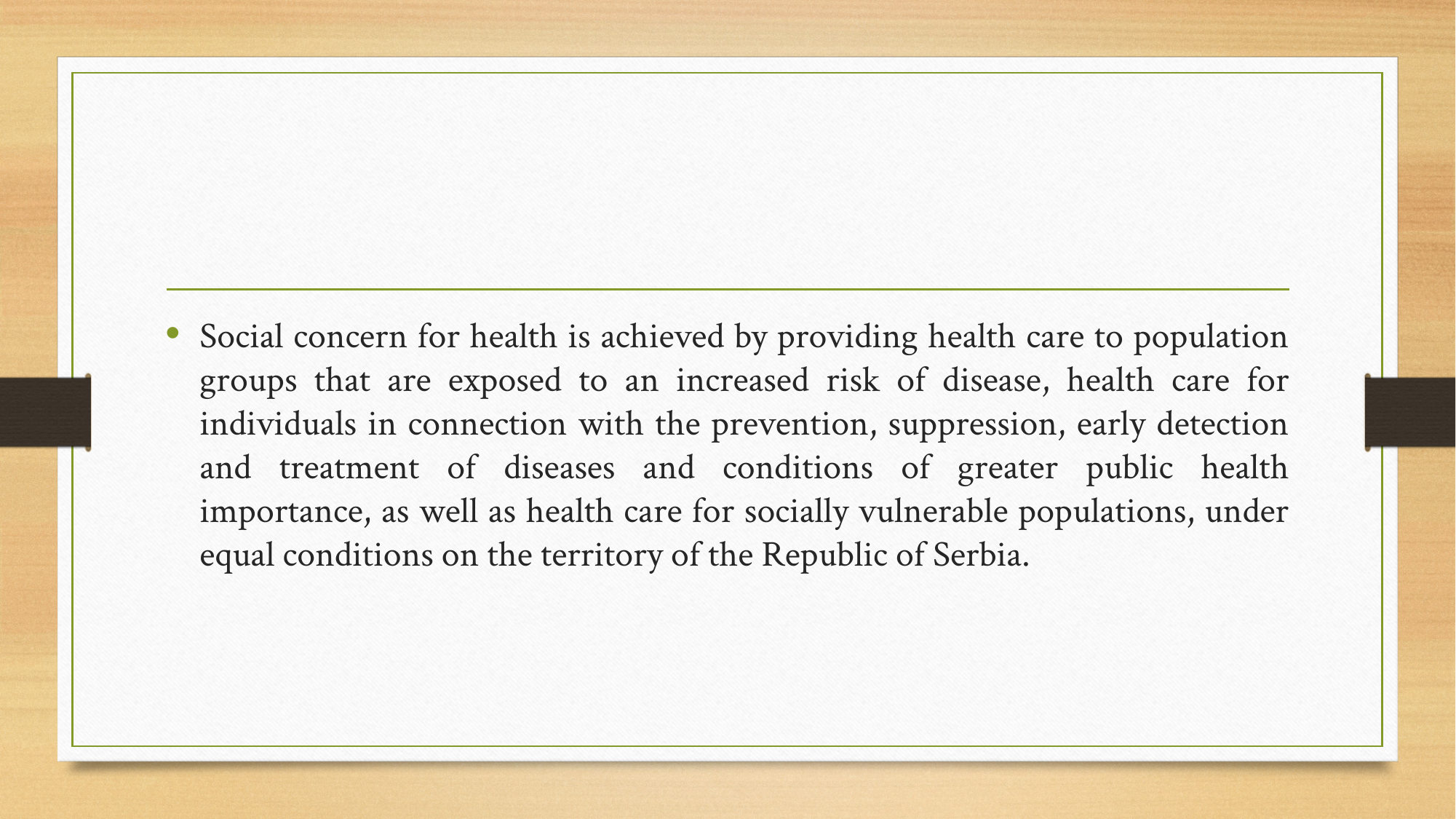

Social concern for health is achieved by providing health care to population groups that are exposed to an increased risk of disease, health care for individuals in connection with the prevention, suppression, early detection and treatment of diseases and conditions of greater public health importance, as well as health care for socially vulnerable populations, under equal conditions on the territory of the Republic of Serbia.